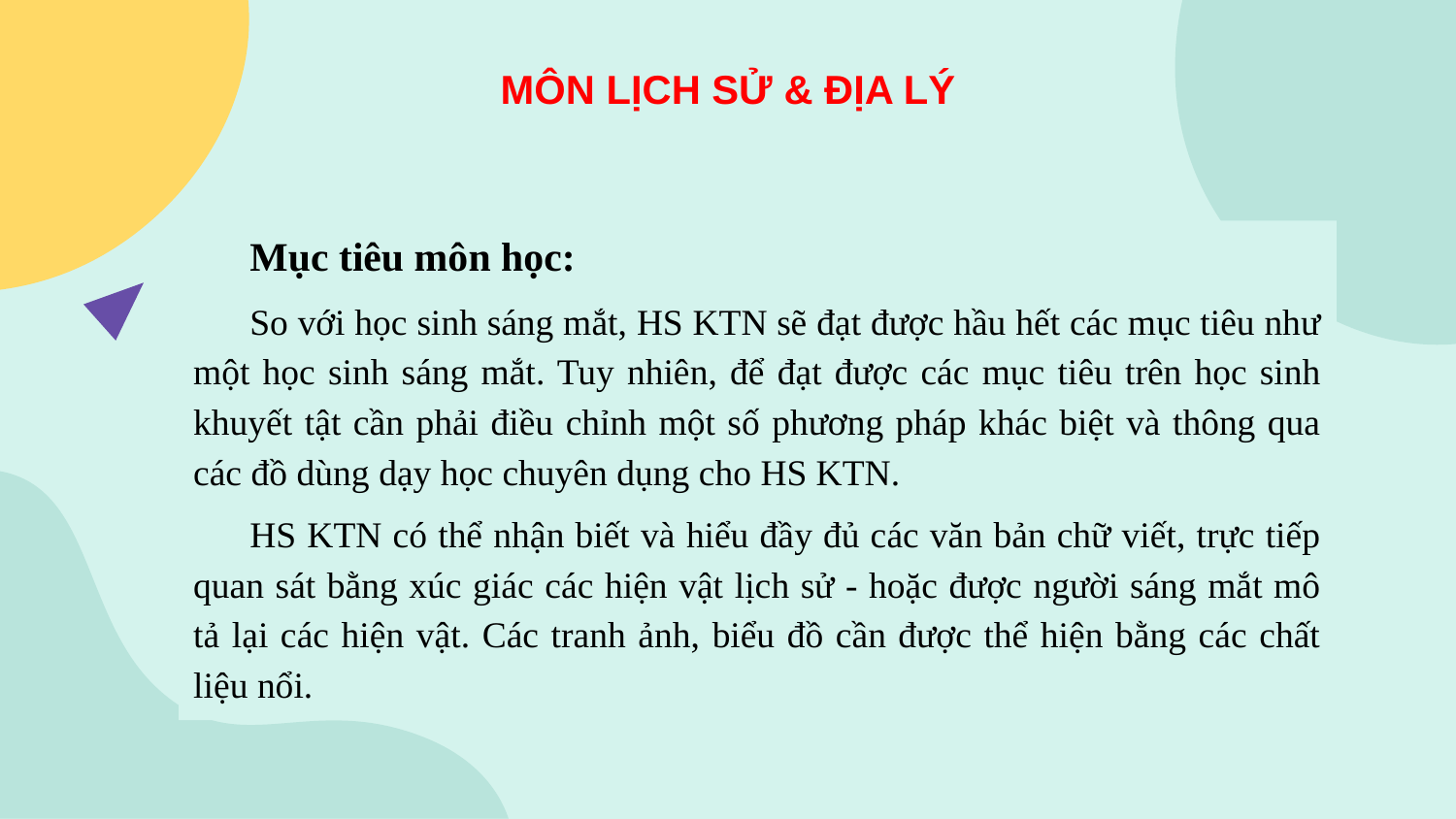

MÔN LỊCH SỬ & ĐỊA LÝ
Mục tiêu môn học:
So với học sinh sáng mắt, HS KTN sẽ đạt được hầu hết các mục tiêu như một học sinh sáng mắt. Tuy nhiên, để đạt được các mục tiêu trên học sinh khuyết tật cần phải điều chỉnh một số phương pháp khác biệt và thông qua các đồ dùng dạy học chuyên dụng cho HS KTN.
HS KTN có thể nhận biết và hiểu đầy đủ các văn bản chữ viết, trực tiếp quan sát bằng xúc giác các hiện vật lịch sử - hoặc được người sáng mắt mô tả lại các hiện vật. Các tranh ảnh, biểu đồ cần được thể hiện bằng các chất liệu nổi.